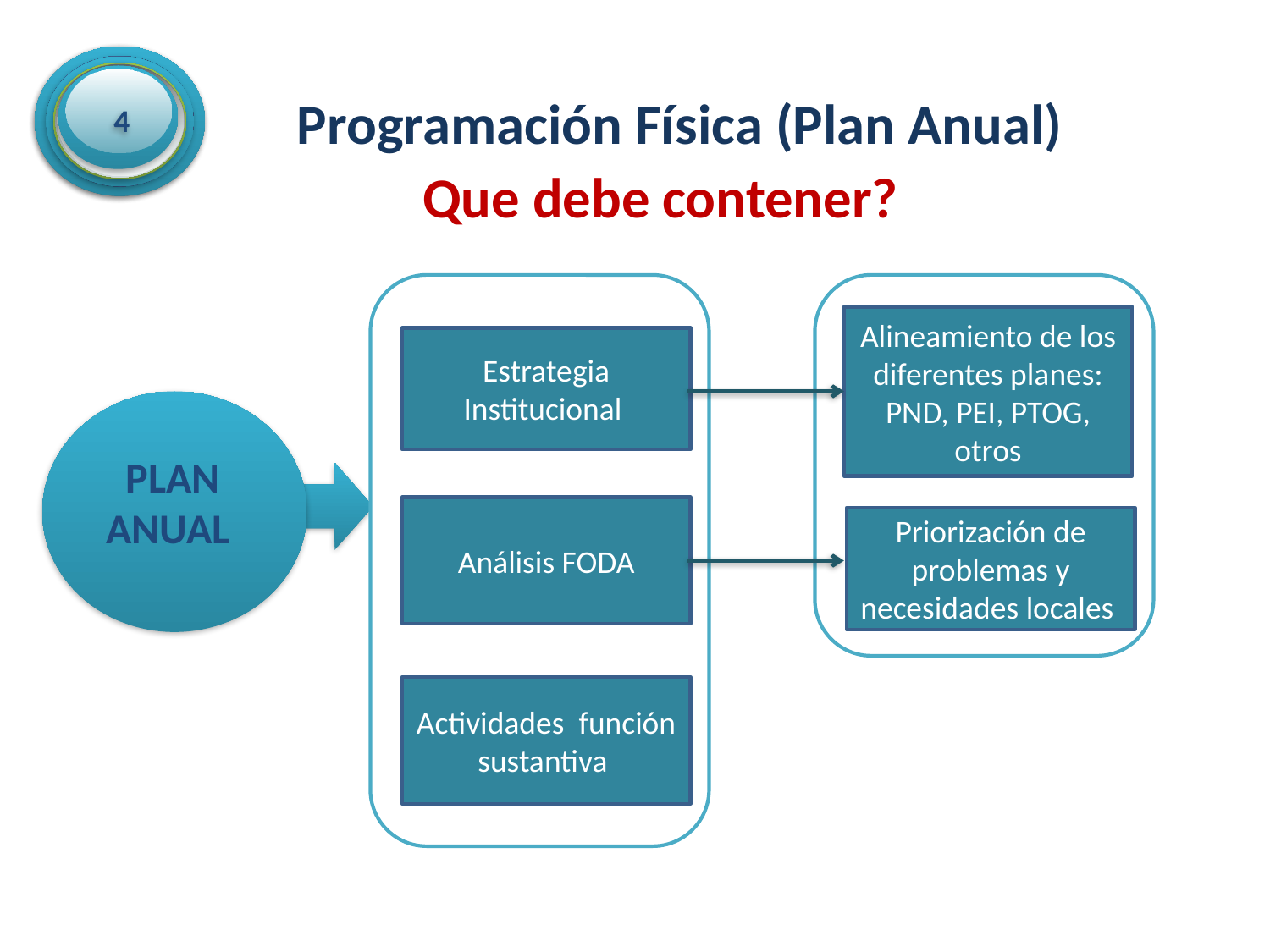

4
Programación Física (Plan Anual)
Que debe contener?

Alineamiento de los diferentes planes: PND, PEI, PTOG, otros
Estrategia Institucional

PLAN ANUAL

Análisis FODA
Priorización de problemas y necesidades locales
Actividades  función sustantiva